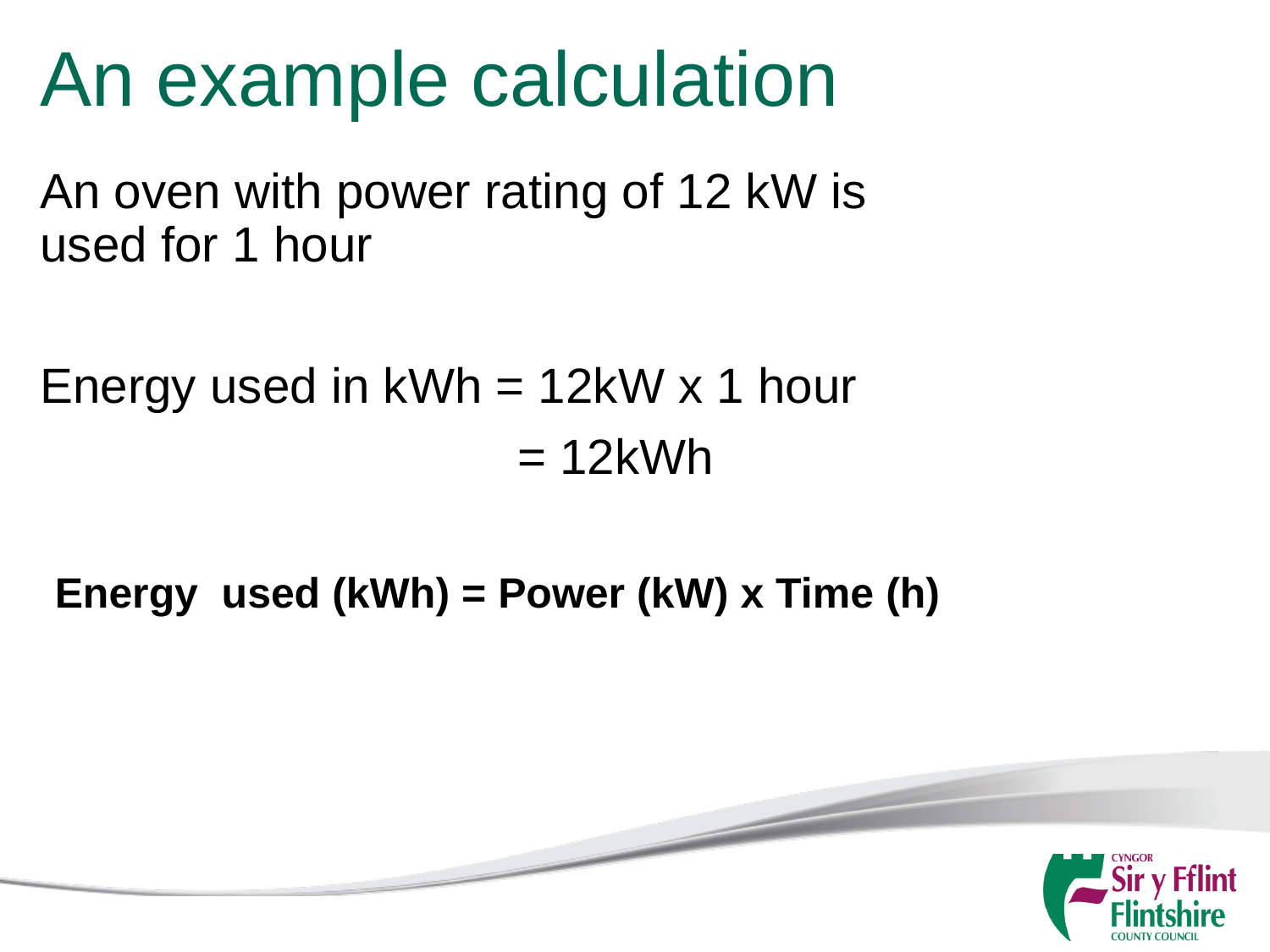

# An example calculation
An oven with power rating of 12 kW is used for 1 hour

Energy used in kWh = 12kW x 1 hour
			       = 12kWh
Energy  used (kWh) = Power (kW) x Time (h)